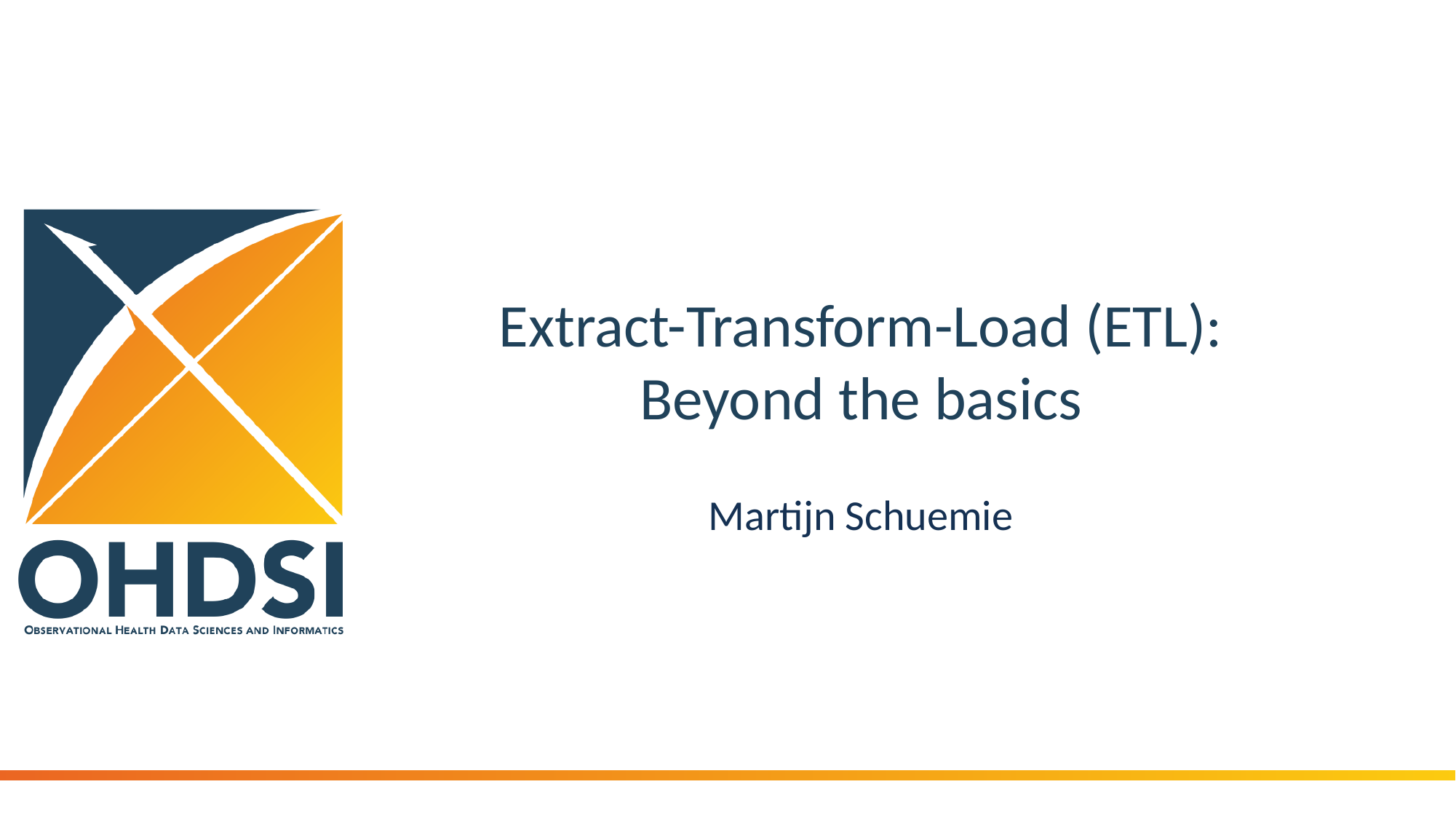

# Extract-Transform-Load (ETL): Beyond the basics
Martijn Schuemie